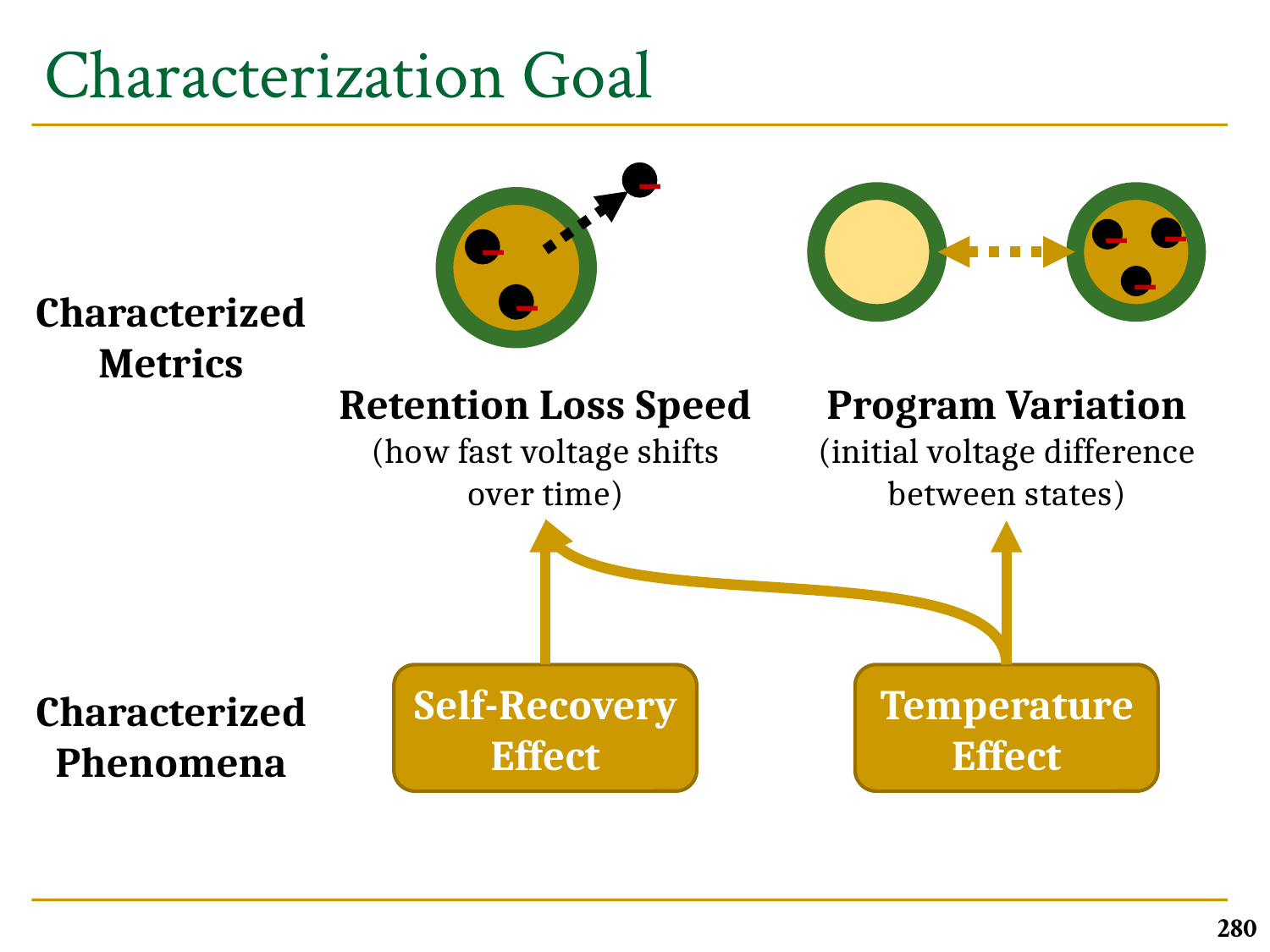

# Characterization Goal
–

–
–
Retention Loss Speed
(how fast voltage shifts
over time)

–
–
–
Program Variation
(initial voltage difference
between states)
Characterized Metrics
Self-Recovery Effect
Temperature Effect
Characterized Phenomena
280